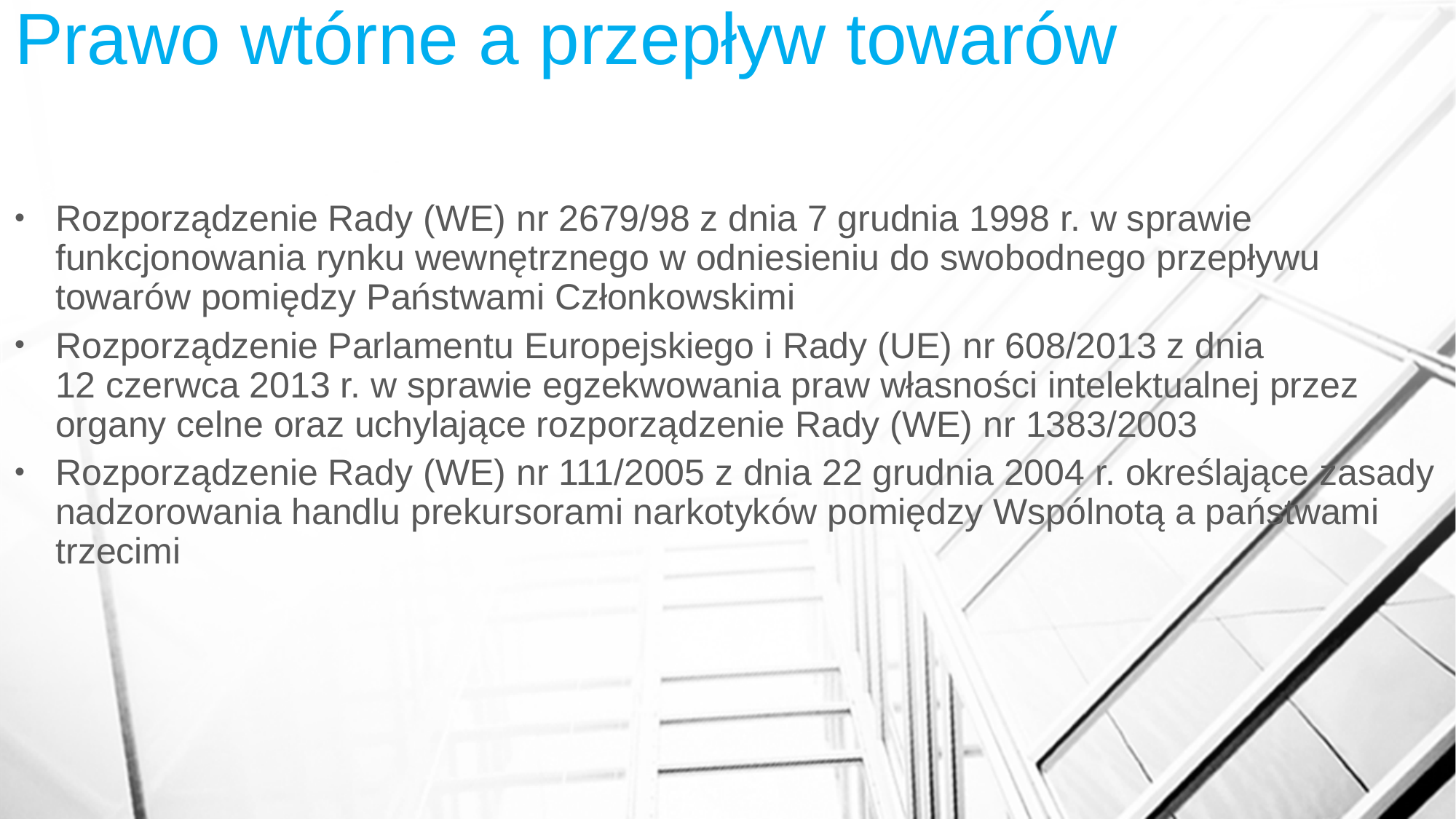

# Prawo wtórne a przepływ towarów
Rozporządzenie Rady (WE) nr 2679/98 z dnia 7 grudnia 1998 r. w sprawie funkcjonowania rynku wewnętrznego w odniesieniu do swobodnego przepływu towarów pomiędzy Państwami Członkowskimi
Rozporządzenie Parlamentu Europejskiego i Rady (UE) nr 608/2013 z dnia 12 czerwca 2013 r. w sprawie egzekwowania praw własności intelektualnej przez organy celne oraz uchylające rozporządzenie Rady (WE) nr 1383/2003
Rozporządzenie Rady (WE) nr 111/2005 z dnia 22 grudnia 2004 r. określające zasady nadzorowania handlu prekursorami narkotyków pomiędzy Wspólnotą a państwami trzecimi